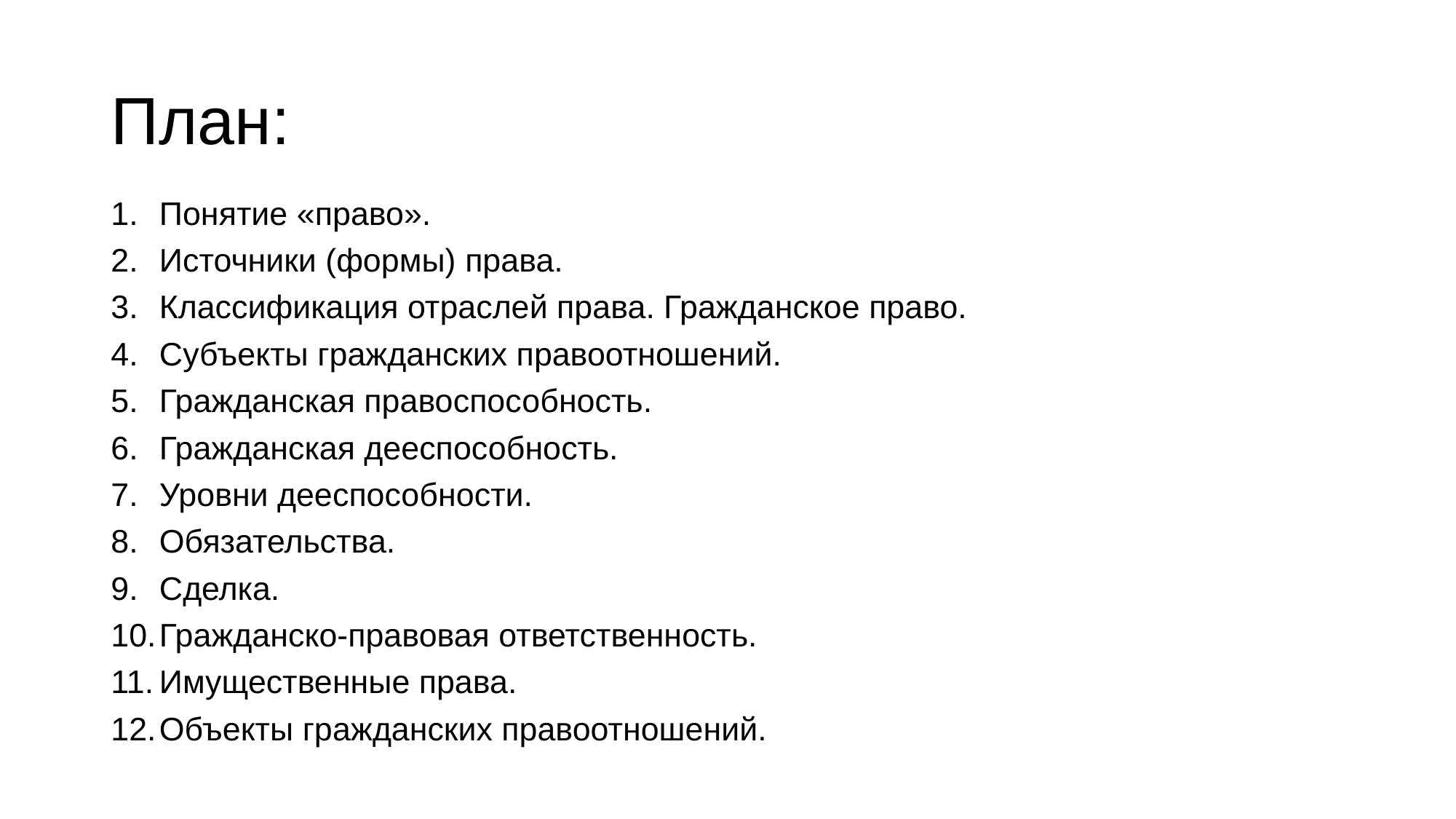

# План:
Понятие «право».
Источники (формы) права.
Классификация отраслей права. Гражданское право.
Субъекты гражданских правоотношений.
Гражданская правоспособность.
Гражданская дееспособность.
Уровни дееспособности.
Обязательства.
Сделка.
Гражданско-правовая ответственность.
Имущественные права.
Объекты гражданских правоотношений.